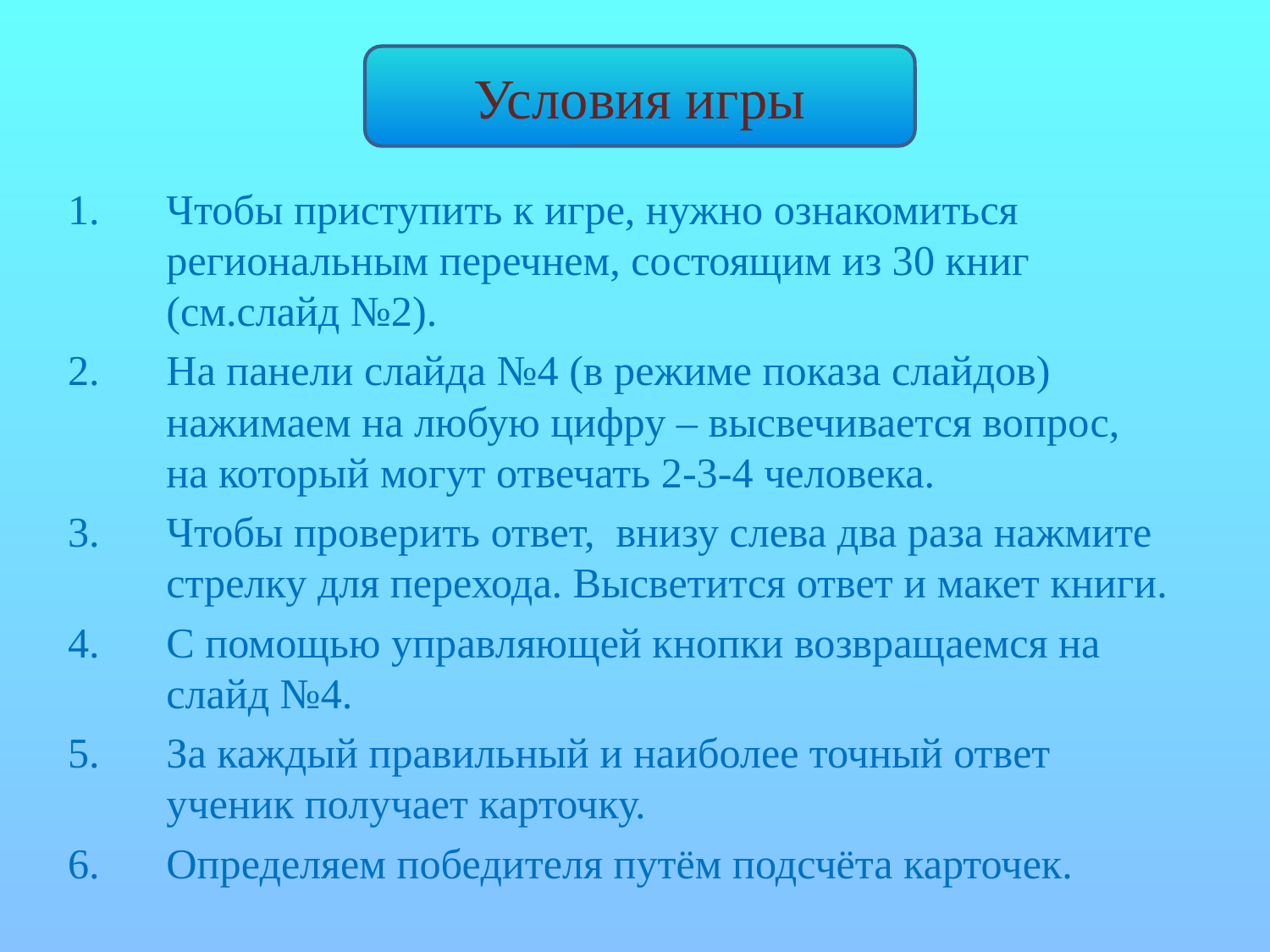

Условия игры

Чтобы приступить к игре, нужно ознакомиться региональным перечнем, состоящим из 30 книг (см.слайд №2).
На панели слайда №4 (в режиме показа слайдов) нажимаем на любую цифру – высвечивается вопрос, на который могут отвечать 2-3-4 человека.
Чтобы проверить ответ,  внизу слева два раза нажмите стрелку для перехода. Высветится ответ и макет книги.
С помощью управляющей кнопки возвращаемся на слайд №4.
За каждый правильный и наиболее точный ответ ученик получает карточку.
Определяем победителя путём подсчёта карточек.